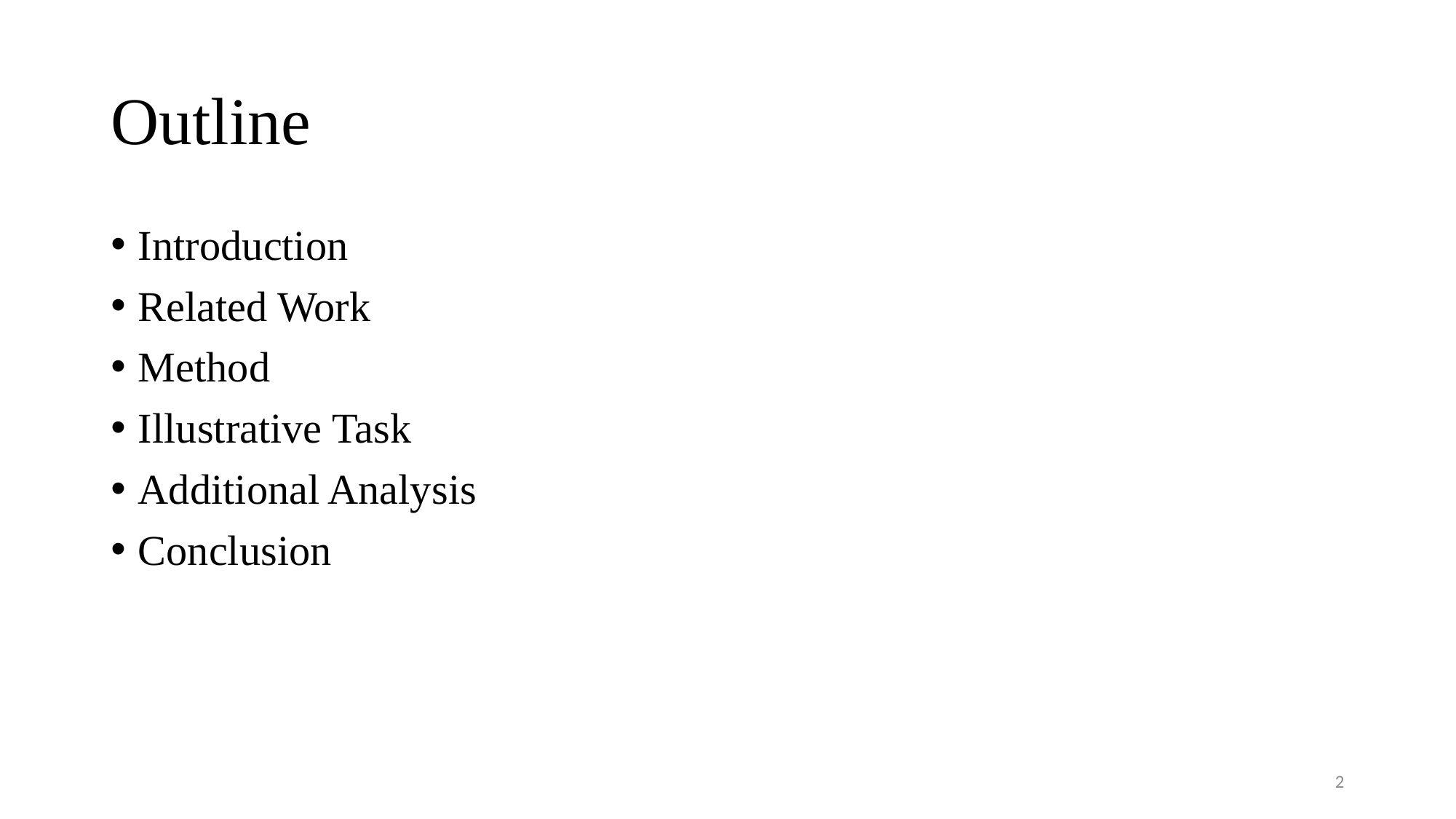

# Outline
Introduction
Related Work
Method
Illustrative Task
Additional Analysis
Conclusion

2